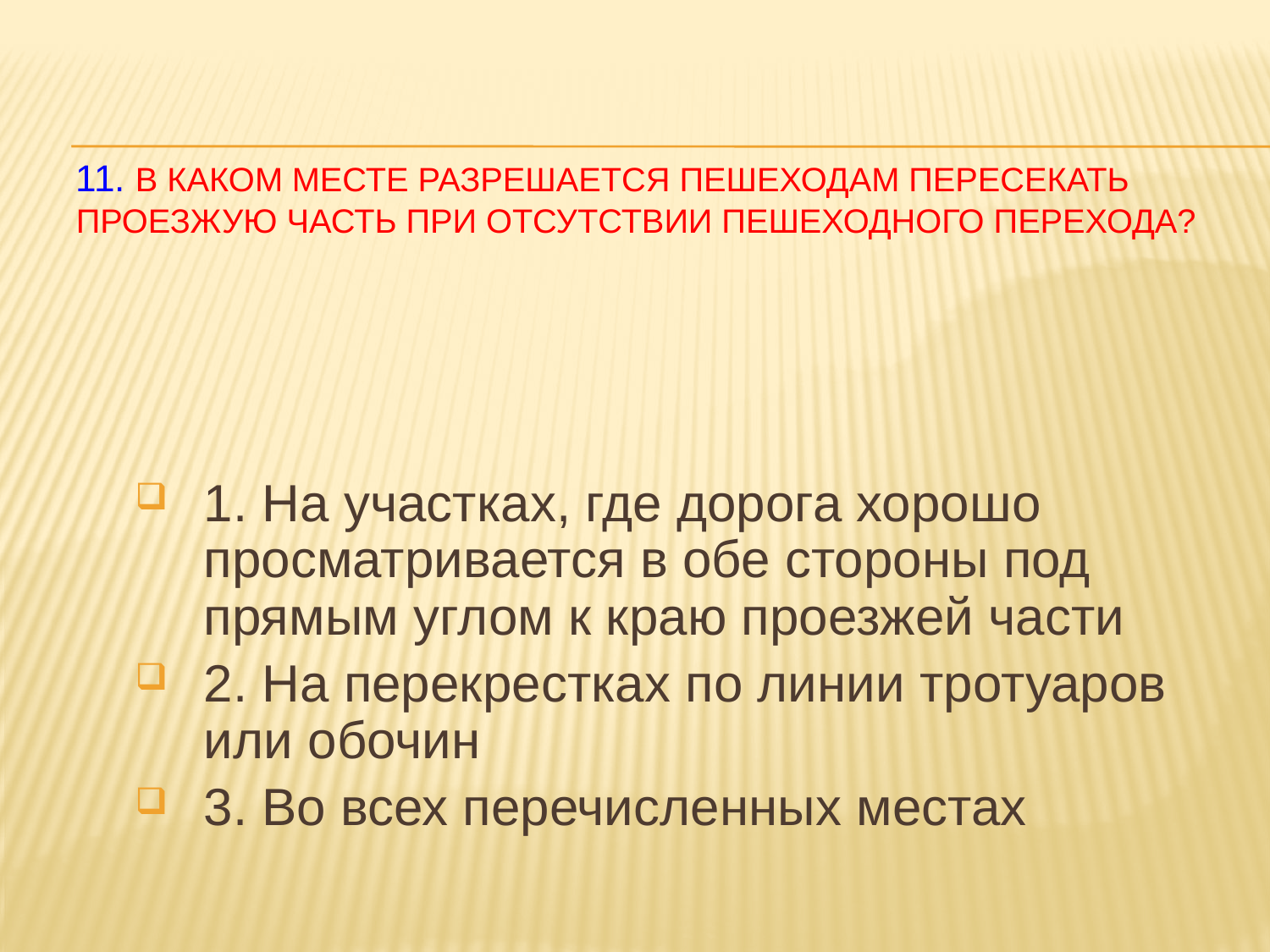

# 11. В каком месте разрешается пешеходам пересекать проезжую часть при отсутствии пешеходного перехода?

1. На участках, где дорога хорошо просматривается в обе стороны под прямым углом к краю проезжей части
2. На перекрестках по линии тротуаров или обочин
3. Во всех перечисленных местах